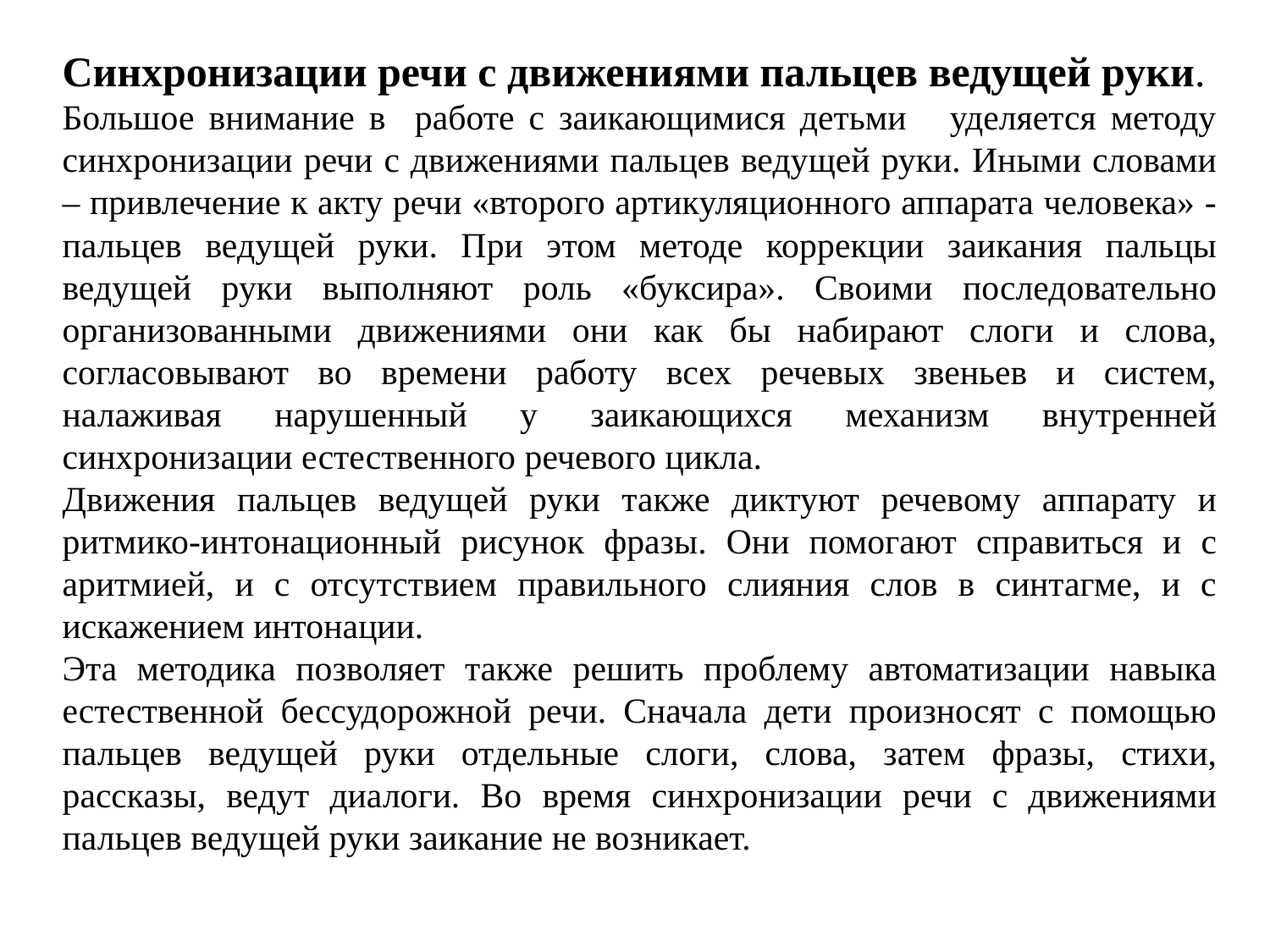

Синхронизации речи с движениями пальцев ведущей руки.
Большое внимание в  работе с заикающимися детьми   уделяется методу синхронизации речи с движениями пальцев ведущей руки. Иными словами – привлечение к акту речи «второго артикуляционного аппарата человека» - пальцев ведущей руки. При этом методе коррекции заикания пальцы ведущей руки выполняют роль «буксира». Своими последовательно организованными движениями они как бы набирают слоги и слова, согласовывают во времени работу всех речевых звеньев и систем, налаживая нарушенный у заикающихся механизм внутренней синхронизации естественного речевого цикла.
Движения пальцев ведущей руки также диктуют речевому аппарату и ритмико-интонационный рисунок фразы. Они помогают справиться и с аритмией, и с отсутствием правильного слияния слов в синтагме, и с искажением интонации.
Эта методика позволяет также решить проблему автоматизации навыка естественной бессудорожной речи. Сначала дети произносят с помощью пальцев ведущей руки отдельные слоги, слова, затем фразы, стихи, рассказы, ведут диалоги. Во время синхронизации речи с движениями пальцев ведущей руки заикание не возникает.